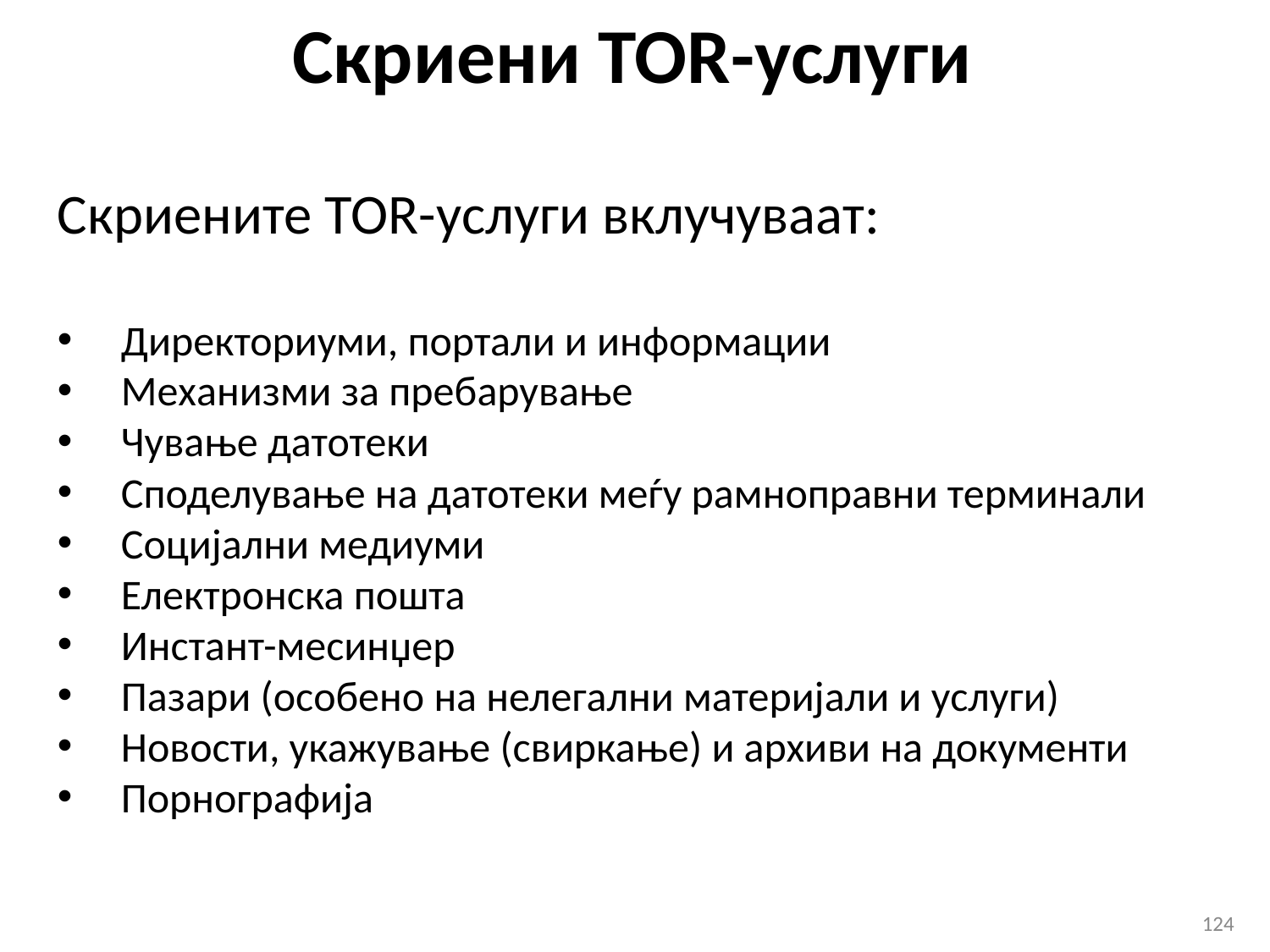

# Скриени TOR-услуги
Скриените TOR-услуги вклучуваат:

Директориуми, портали и информации
Механизми за пребарување
Чување датотеки
Споделување на датотеки меѓу рамноправни терминали
Социјални медиуми
Електронска пошта
Инстант-месинџер
Пазари (особено на нелегални материјали и услуги)
Новости, укажување (свиркање) и архиви на документи
Порнографија

124